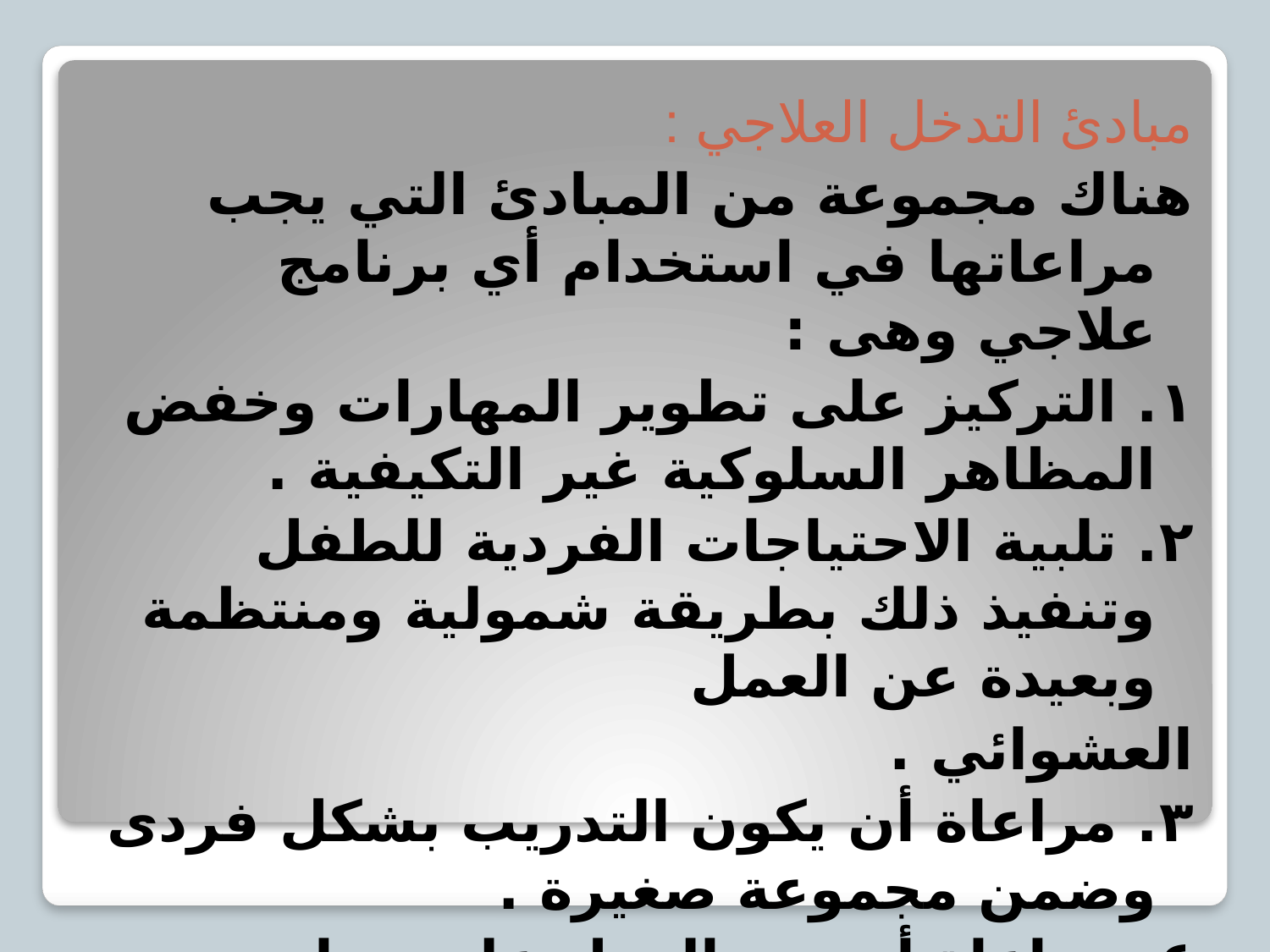

مبادئ التدخل العلاجي :
هناك مجموعة من المبادئ التي يجب مراعاتها في استخدام أي برنامج علاجي وهى :
١. التركيز على تطوير المهارات وخفض المظاهر السلوكية غير التكيفية .
٢. تلبية الاحتياجات الفردية للطفل وتنفيذ ذلك بطريقة شمولية ومنتظمة وبعيدة عن العمل
العشوائي .
٣. مراعاة أن يكون التدريب بشكل فردى وضمن مجموعة صغيرة .
٤. مراعاة أن يتم العمل على مدار العام .
٥. مراعاة تنويع أساليب التعليم .
٦. مراعاة أن يكون الوالدين جزء من القائمين بالتدخل
#